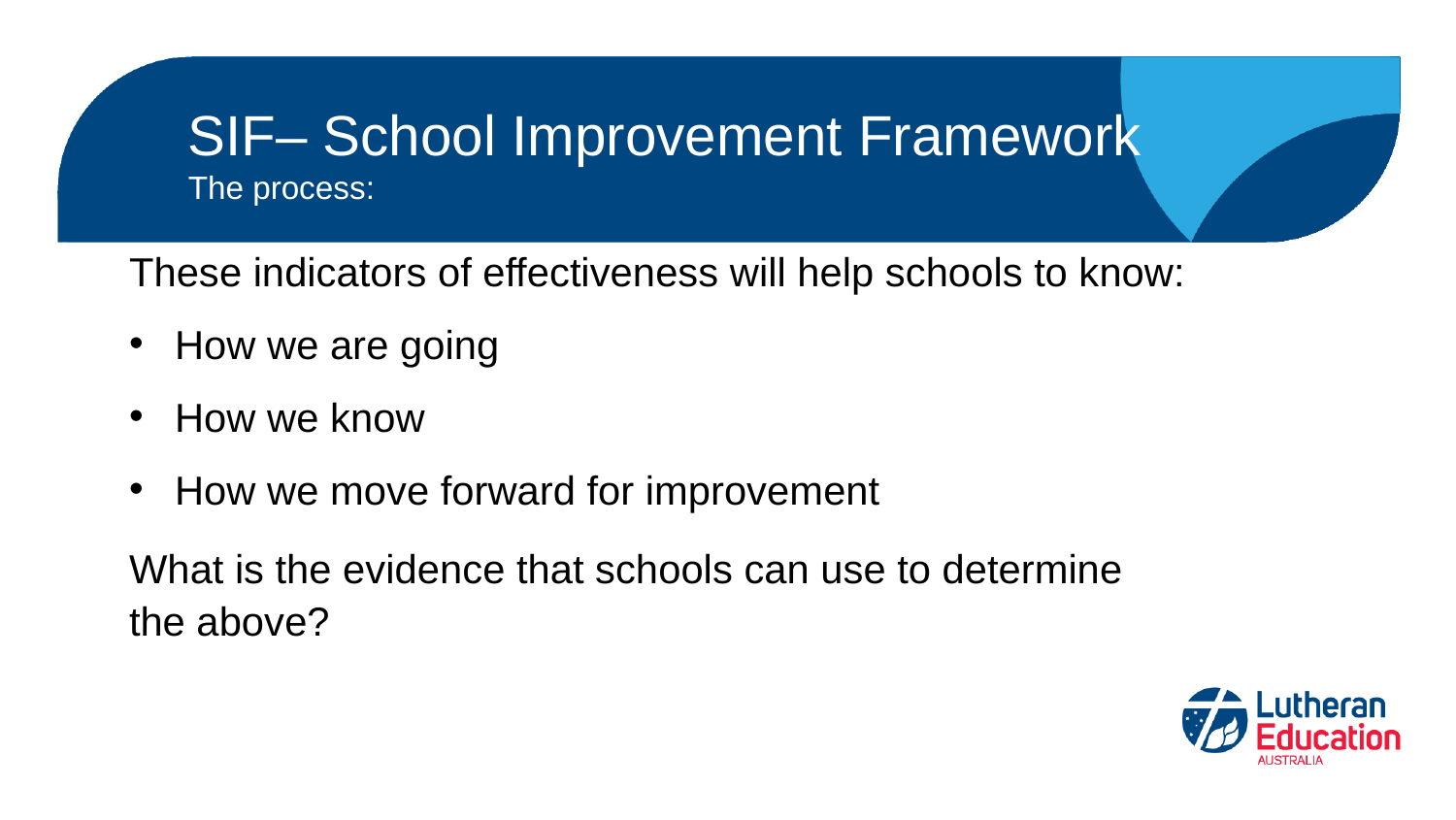

# SIF– School Improvement Framework
The process:
These indicators of effectiveness will help schools to know:
How we are going
How we know
How we move forward for improvement
What is the evidence that schools can use to determine
the above?